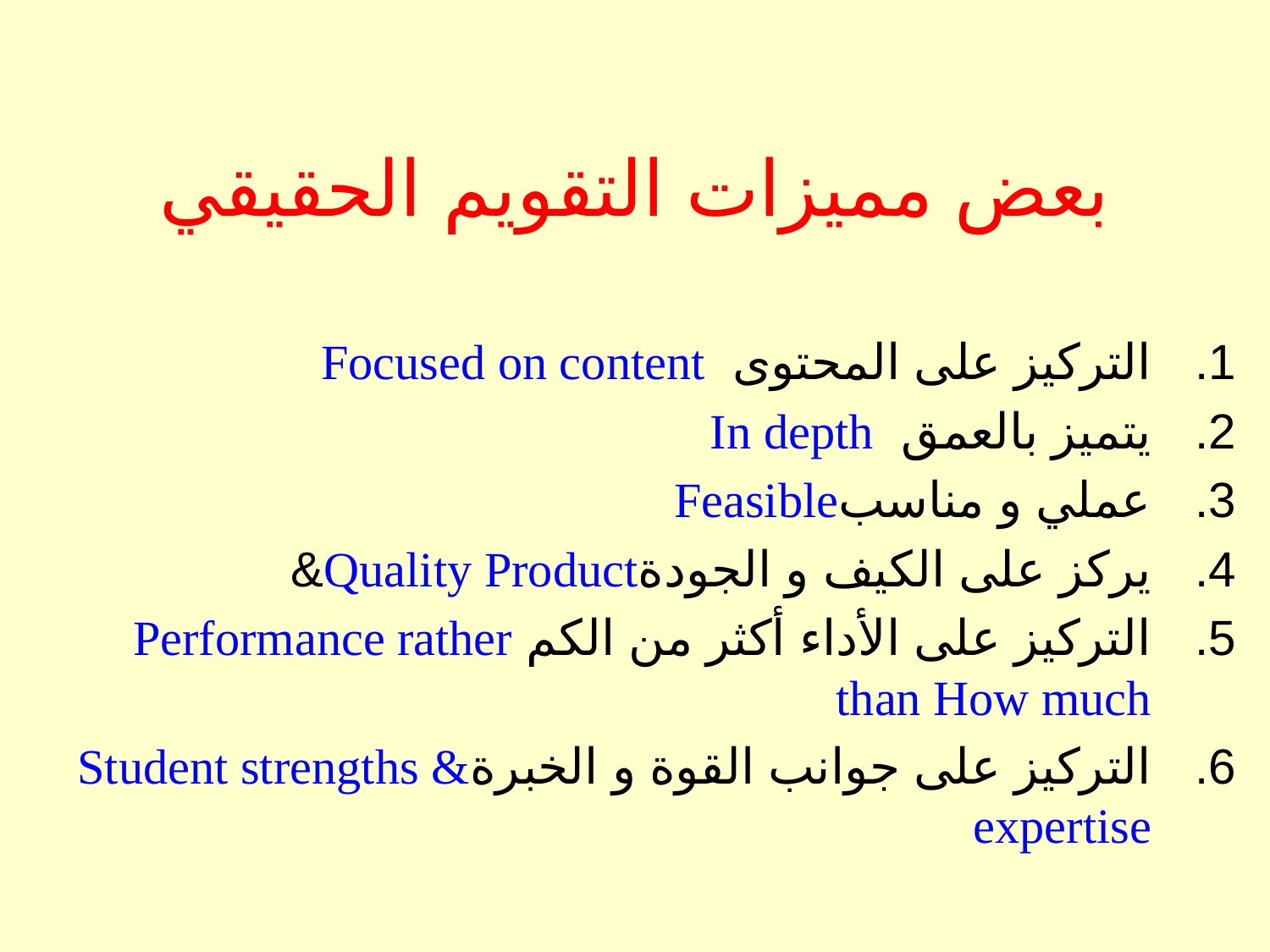

# بعض مميزات التقويم الحقيقي
التركيز على المحتوى  Focused on content
يتميز بالعمق  In depth
عملي و مناسبFeasible
يركز على الكيف و الجودةQuality Product&
التركيز على الأداء أكثر من الكم Performance rather than How much
التركيز على جوانب القوة و الخبرةStudent strengths & expertise